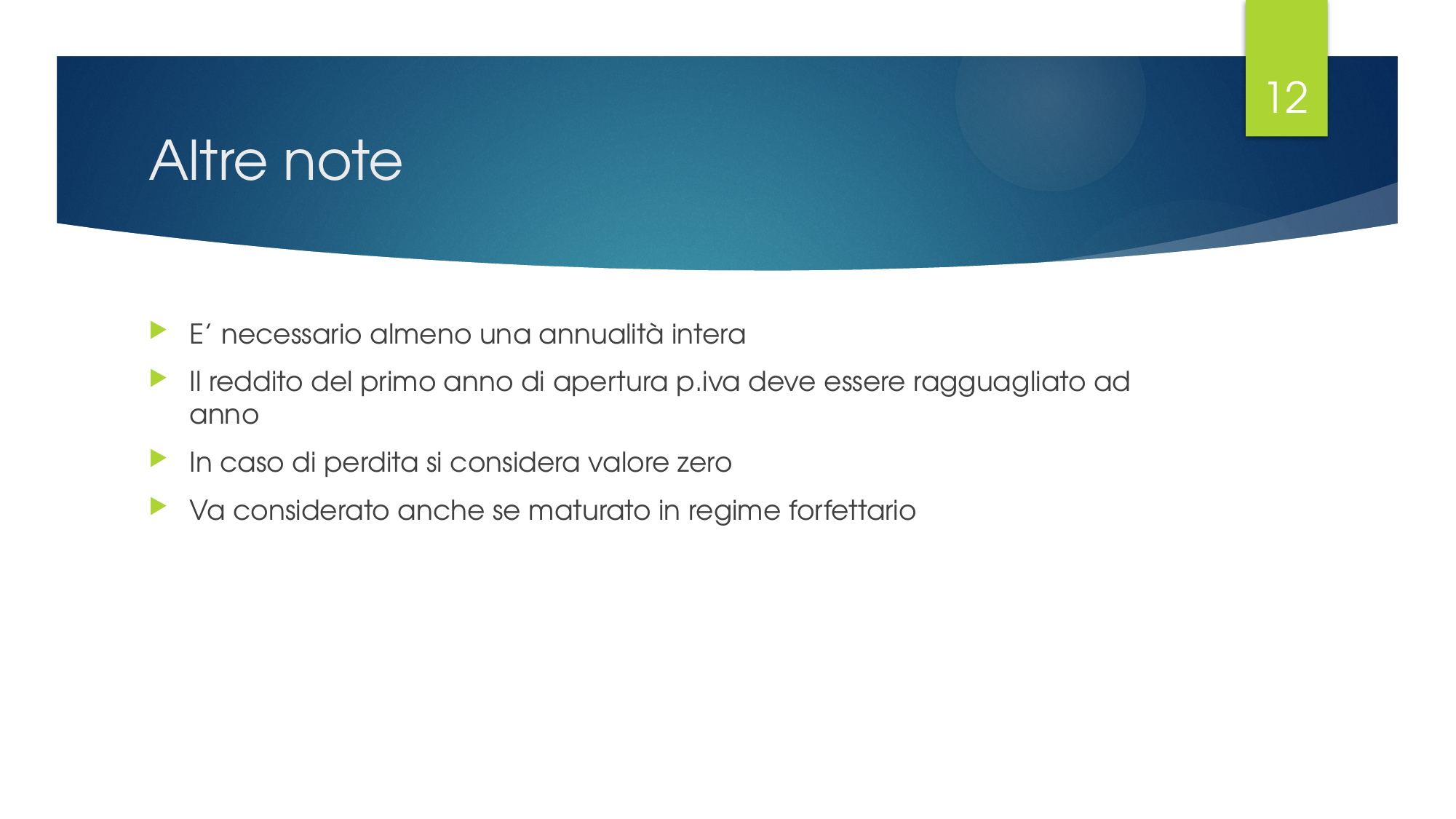

12
# Altre note
E’ necessario almeno una annualità intera
Il reddito del primo anno di apertura p.iva deve essere ragguagliato ad anno
In caso di perdita si considera valore zero
Va considerato anche se maturato in regime forfettario